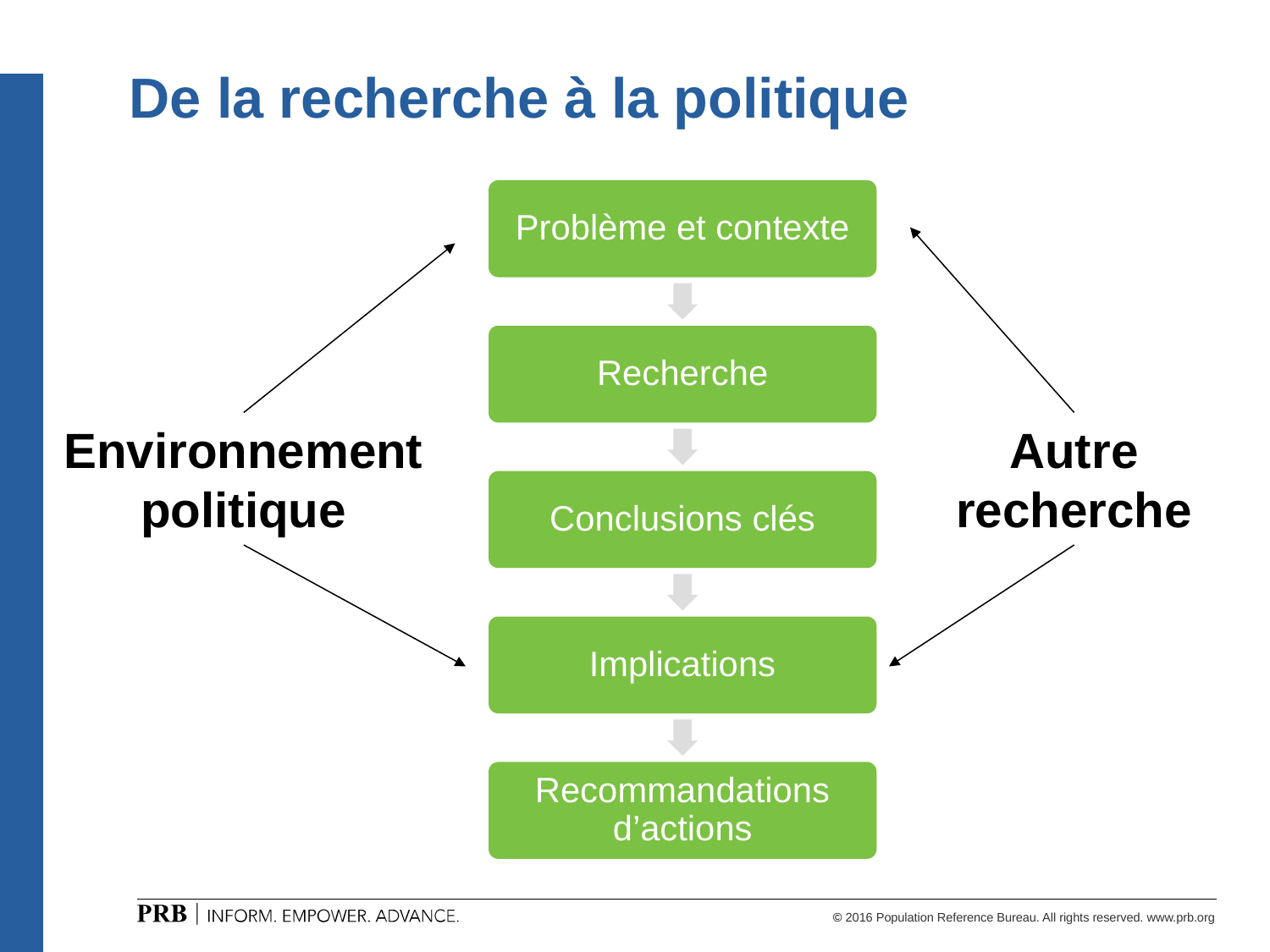

De la recherche à la politique

Problème et contexte

Recherche

Conclusions clés

Implications

Recommandations d’actions
Environnement politique
Autre recherche